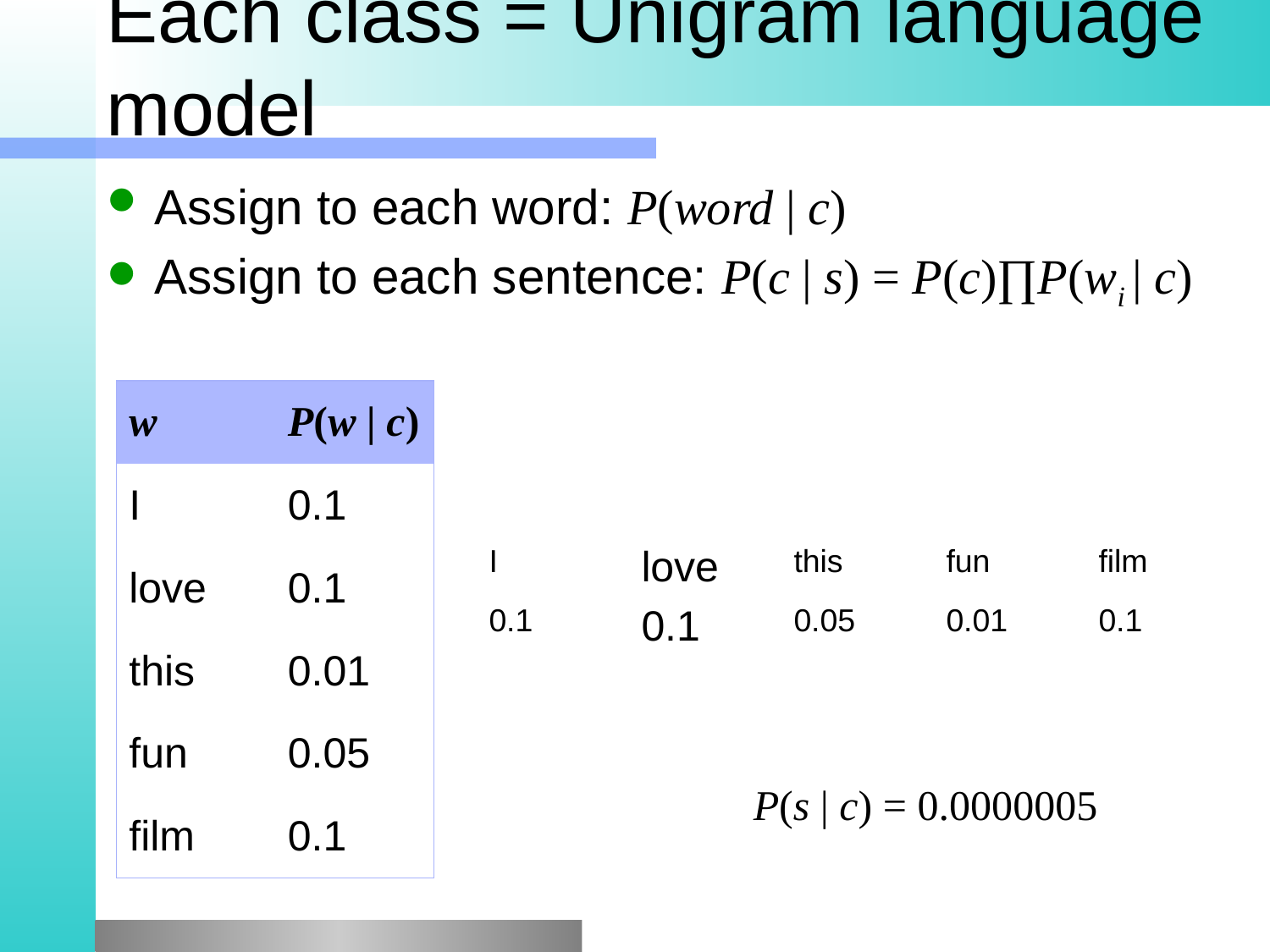

# Each class = Unigram language model
Assign to each word: P(word | c)
Assign to each sentence: P(c | s) = P(c)∏P(wi | c)
| w | P(w | c) |
| --- | --- |
| I | 0.1 |
| love | 0.1 |
| this | 0.01 |
| fun | 0.05 |
| film | 0.1 |
| I | love | this | fun | film |
| --- | --- | --- | --- | --- |
| 0.1 | 0.1 | 0.05 | 0.01 | 0.1 |
P(s | c) = 0.0000005